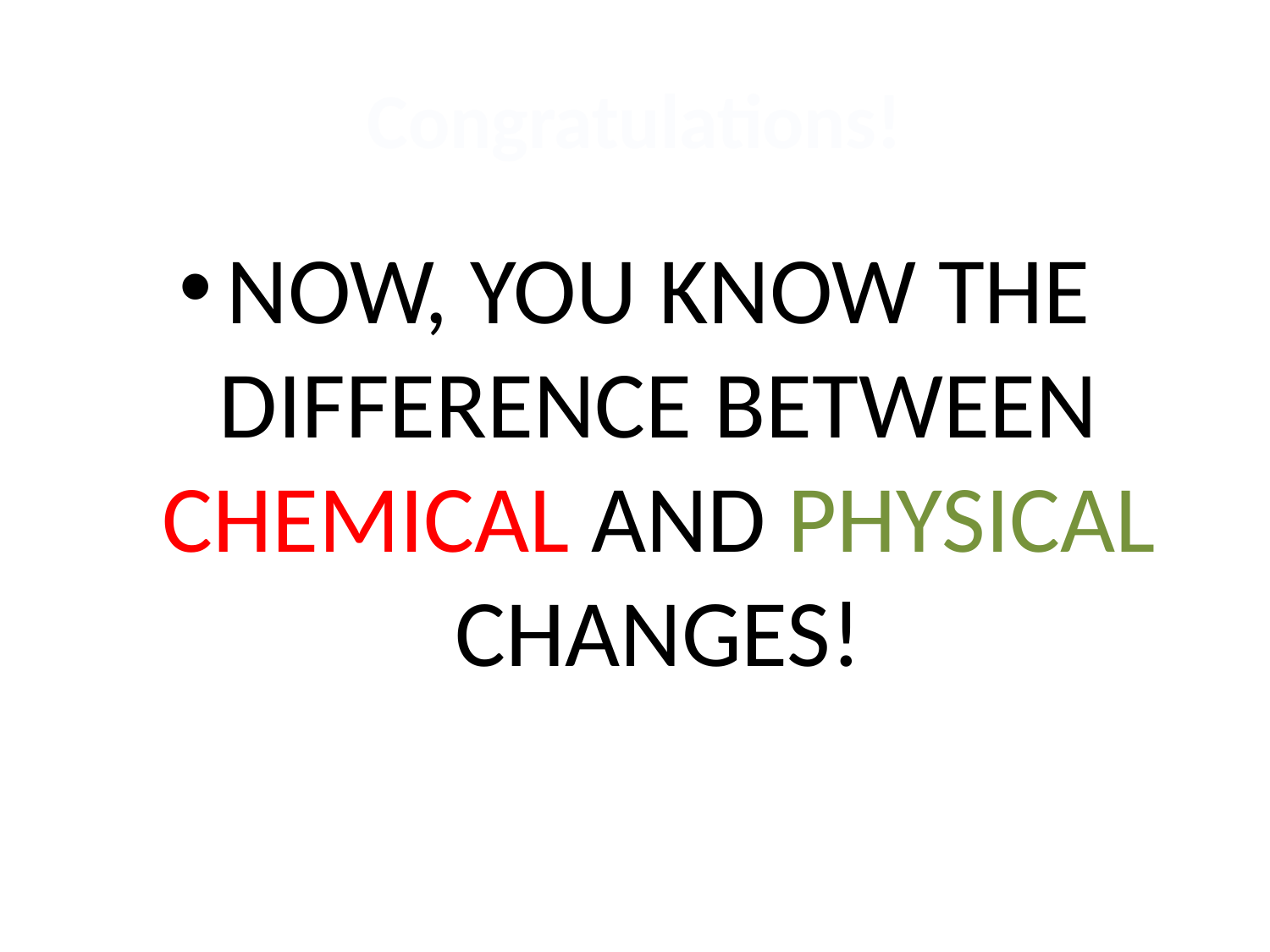

# Congratulations!
NOW, YOU KNOW THE DIFFERENCE BETWEEN CHEMICAL AND PHYSICAL CHANGES!